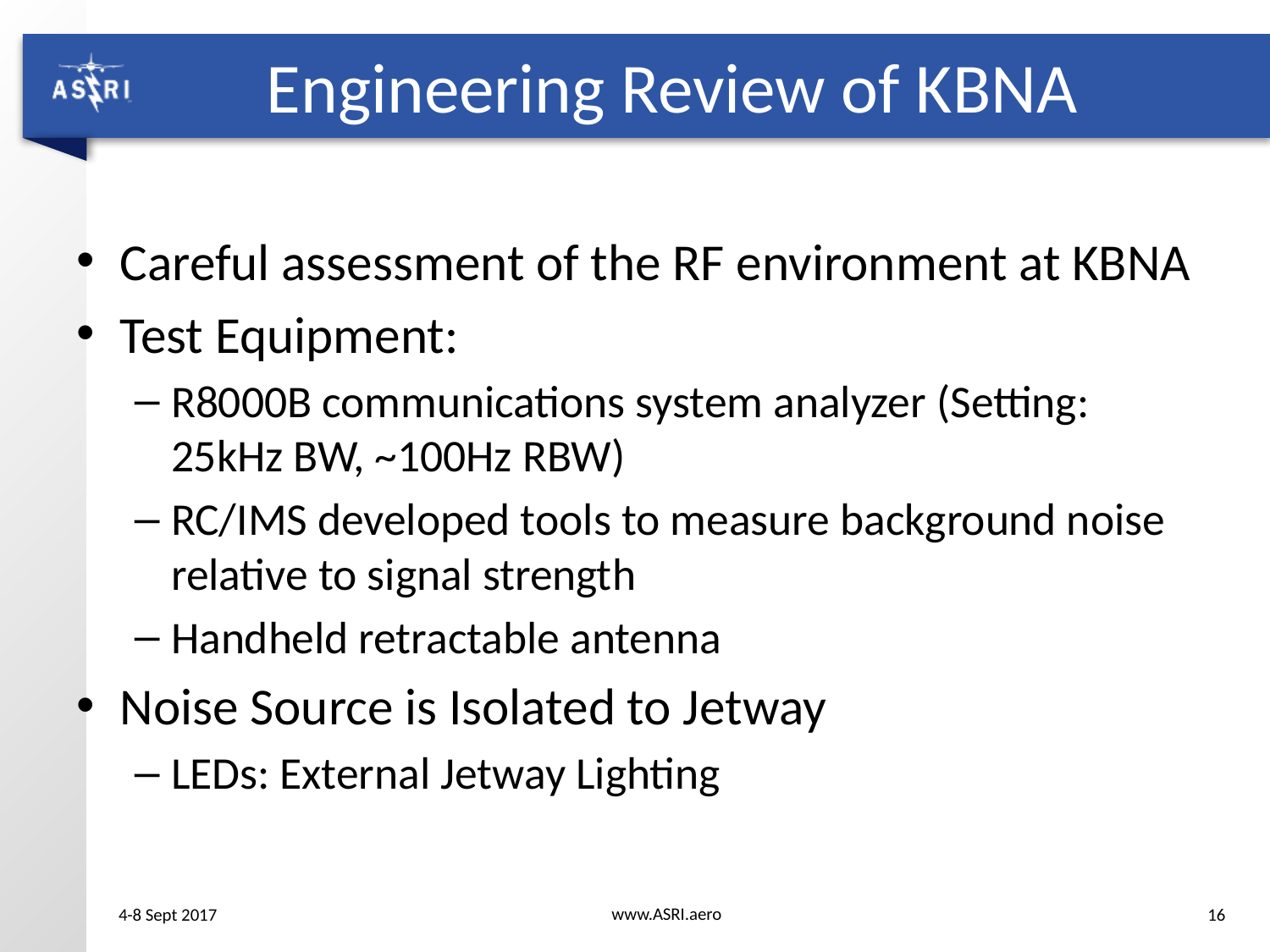

# Engineering Review of KBNA
Careful assessment of the RF environment at KBNA
Test Equipment:
R8000B communications system analyzer (Setting: 25kHz BW, ~100Hz RBW)
RC/IMS developed tools to measure background noise relative to signal strength
Handheld retractable antenna
Noise Source is Isolated to Jetway
LEDs: External Jetway Lighting

www.ASRI.aero
16
4-8 Sept 2017